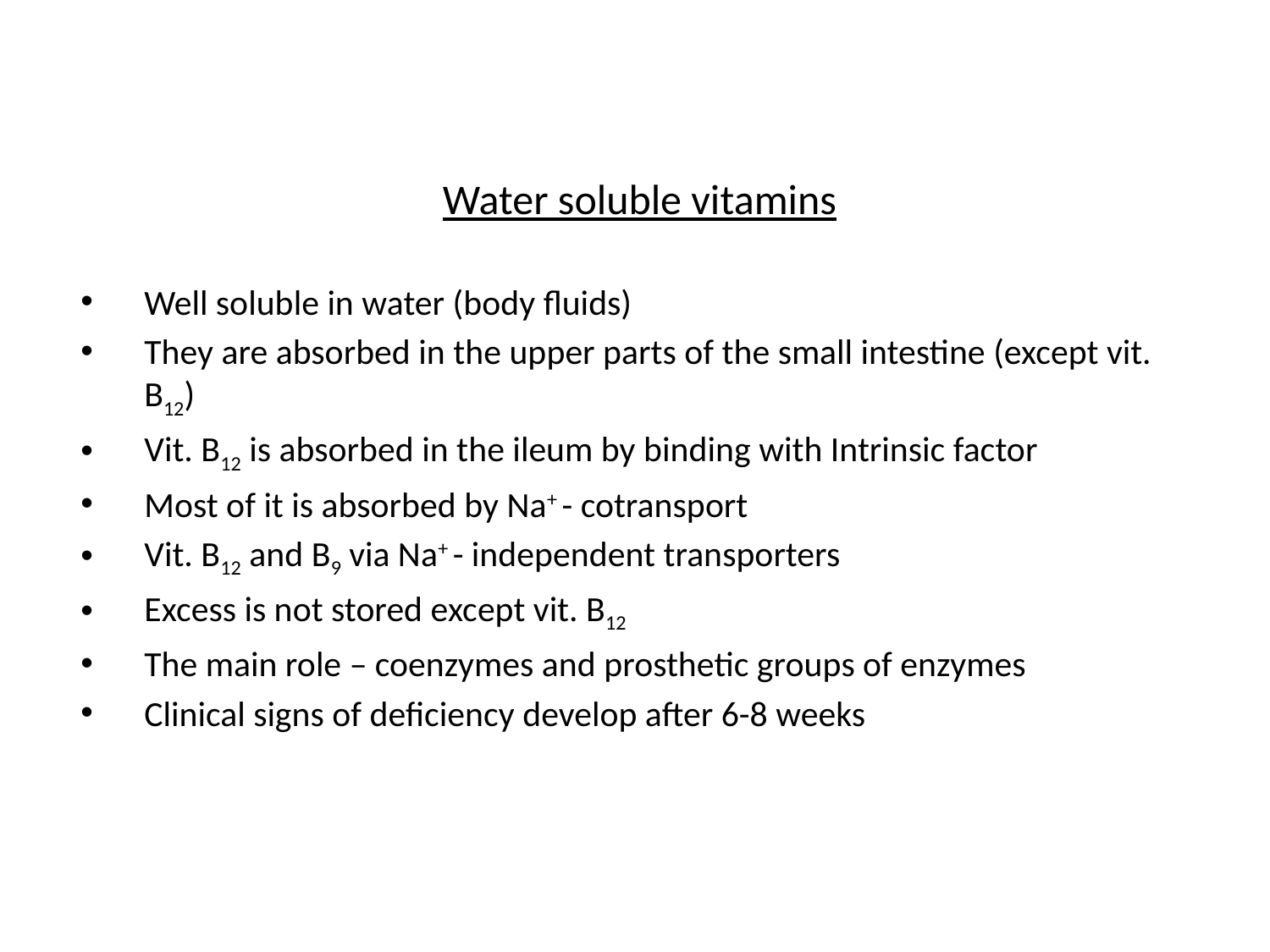

Water soluble vitamins

Well soluble in water (body fluids)
They are absorbed in the upper parts of the small intestine (except vit. B12)
Vit. B12 is absorbed in the ileum by binding with Intrinsic factor
Most of it is absorbed by Na+ - cotransport
Vit. B12 and B9 via Na+ - independent transporters
Excess is not stored except vit. B12
The main role – coenzymes and prosthetic groups of enzymes
Clinical signs of deficiency develop after 6-8 weeks